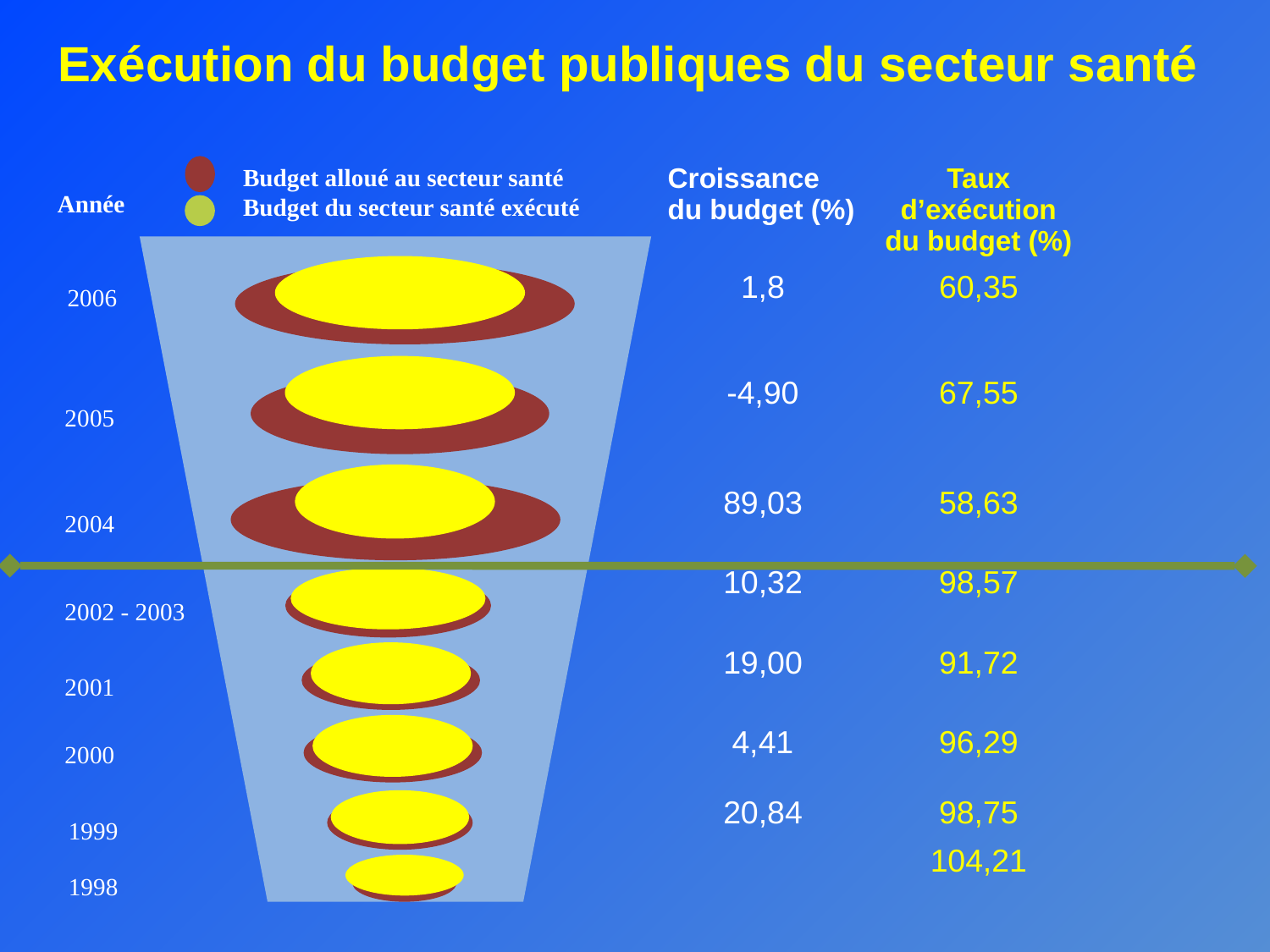

Exécution du budget publiques du secteur santé
        Budget alloué au secteur santé
        Budget du secteur santé exécuté

Année

2005

2004

2002 - 2003

2001

2000

1999

1998

| Croissance du budget (%) | Taux d’exécution du budget (%) |
| --- | --- |
| 1,8 | 60,35 |
| -4,90 | 67,55 |
| 89,03 | 58,63 |
| 10,32 | 98,57 |
| 19,00 | 91,72 |
| 4,41 | 96,29 |
| 20,84 | 98,75 |
|  | 104,21 |

2006